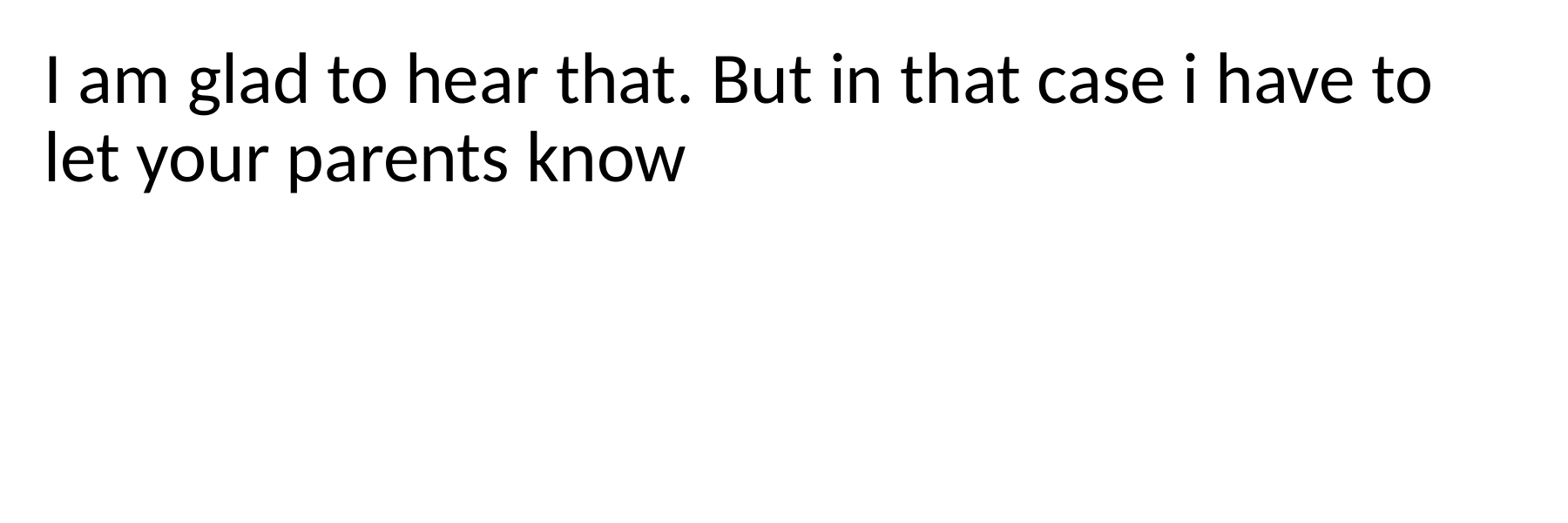

I am glad to hear that. But in that case i have to let your parents know